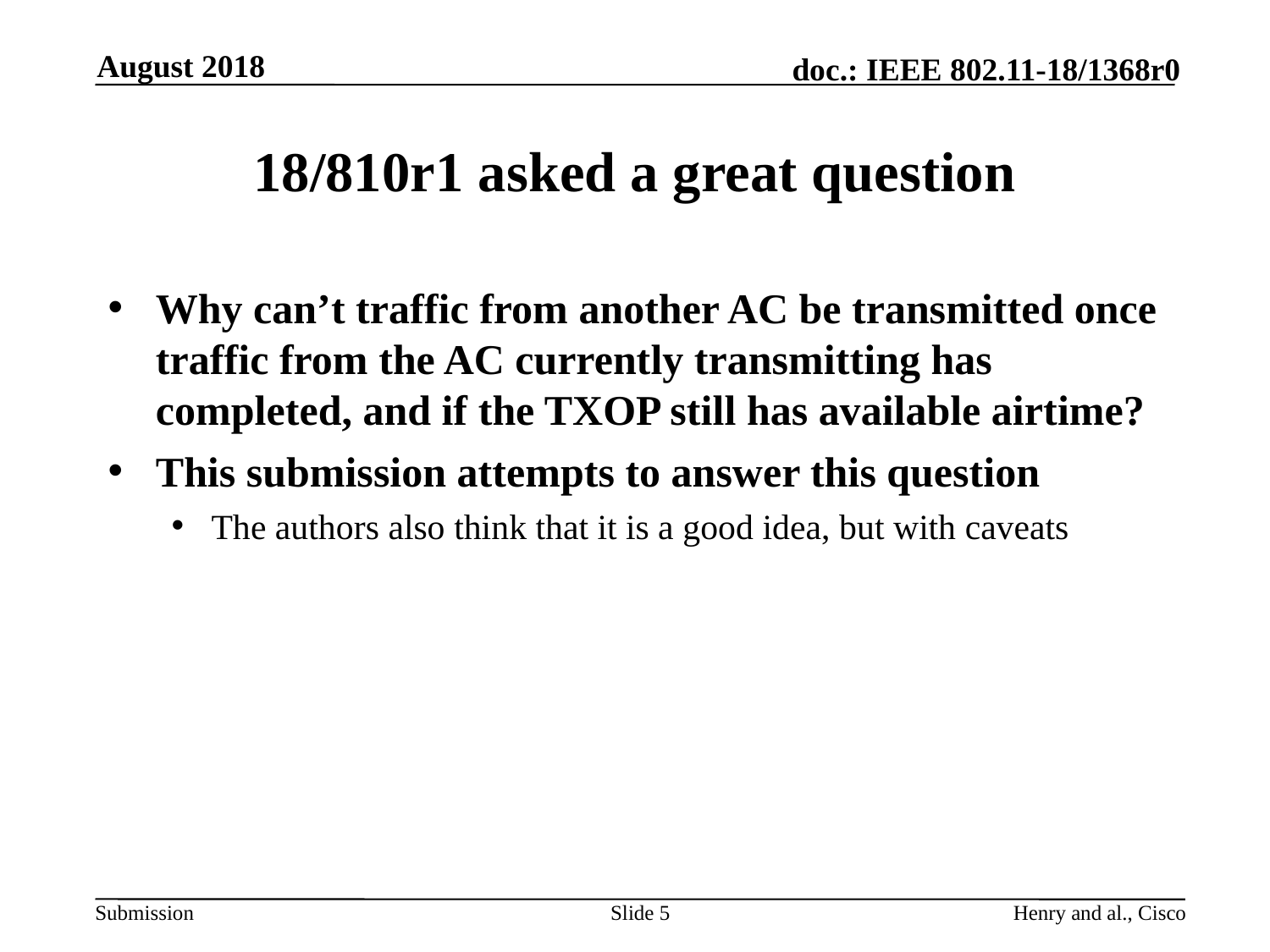

August 2018
# 18/810r1 asked a great question
Why can’t traffic from another AC be transmitted once traffic from the AC currently transmitting has completed, and if the TXOP still has available airtime?
This submission attempts to answer this question
The authors also think that it is a good idea, but with caveats
Slide 5
Henry and al., Cisco